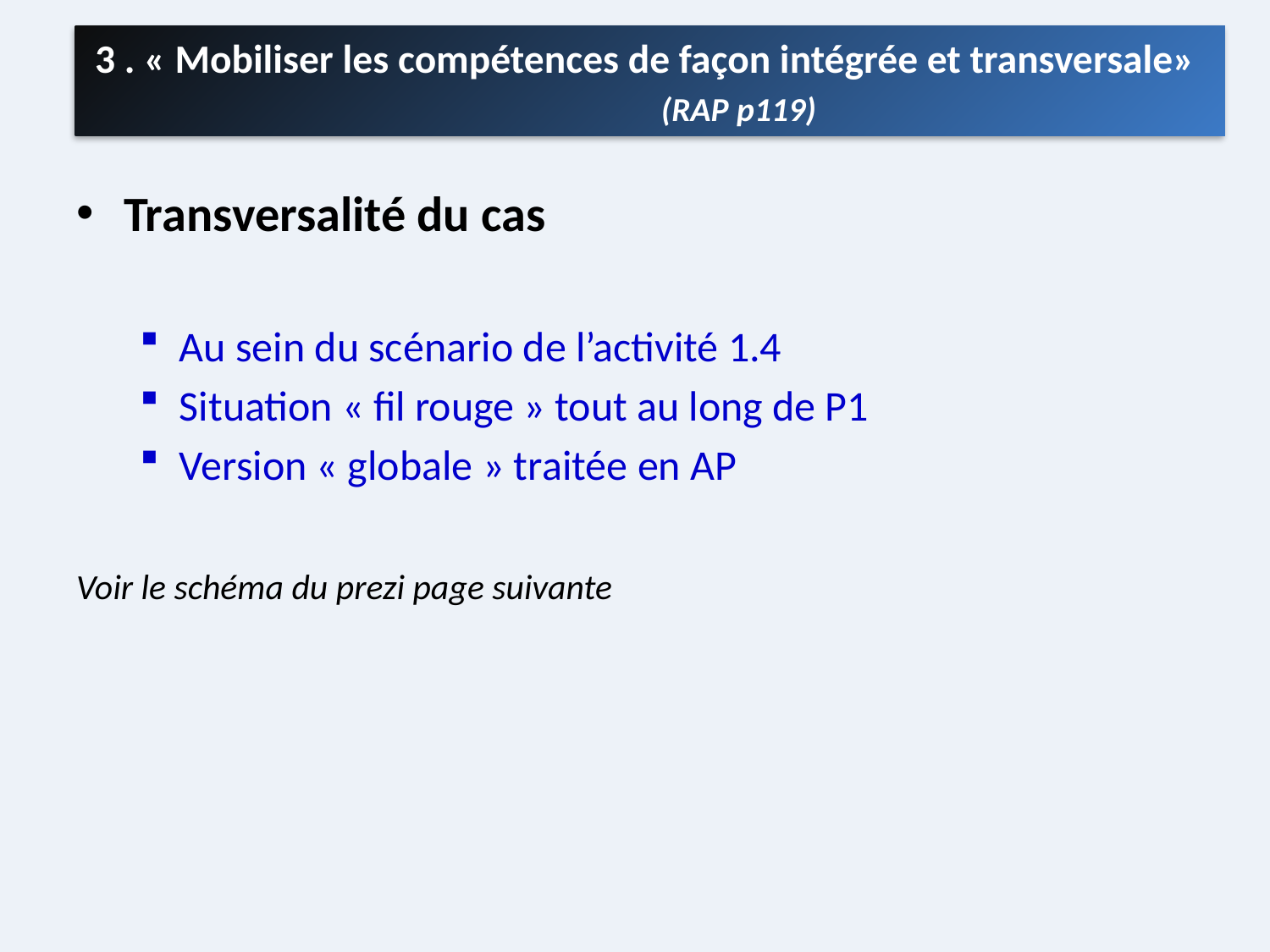

3 . « Mobiliser les compétences de façon intégrée et transversale» 	(RAP p119)
Transversalité du cas

Au sein du scénario de l’activité 1.4
Situation « fil rouge » tout au long de P1
Version « globale » traitée en AP

Voir le schéma du prezi page suivante